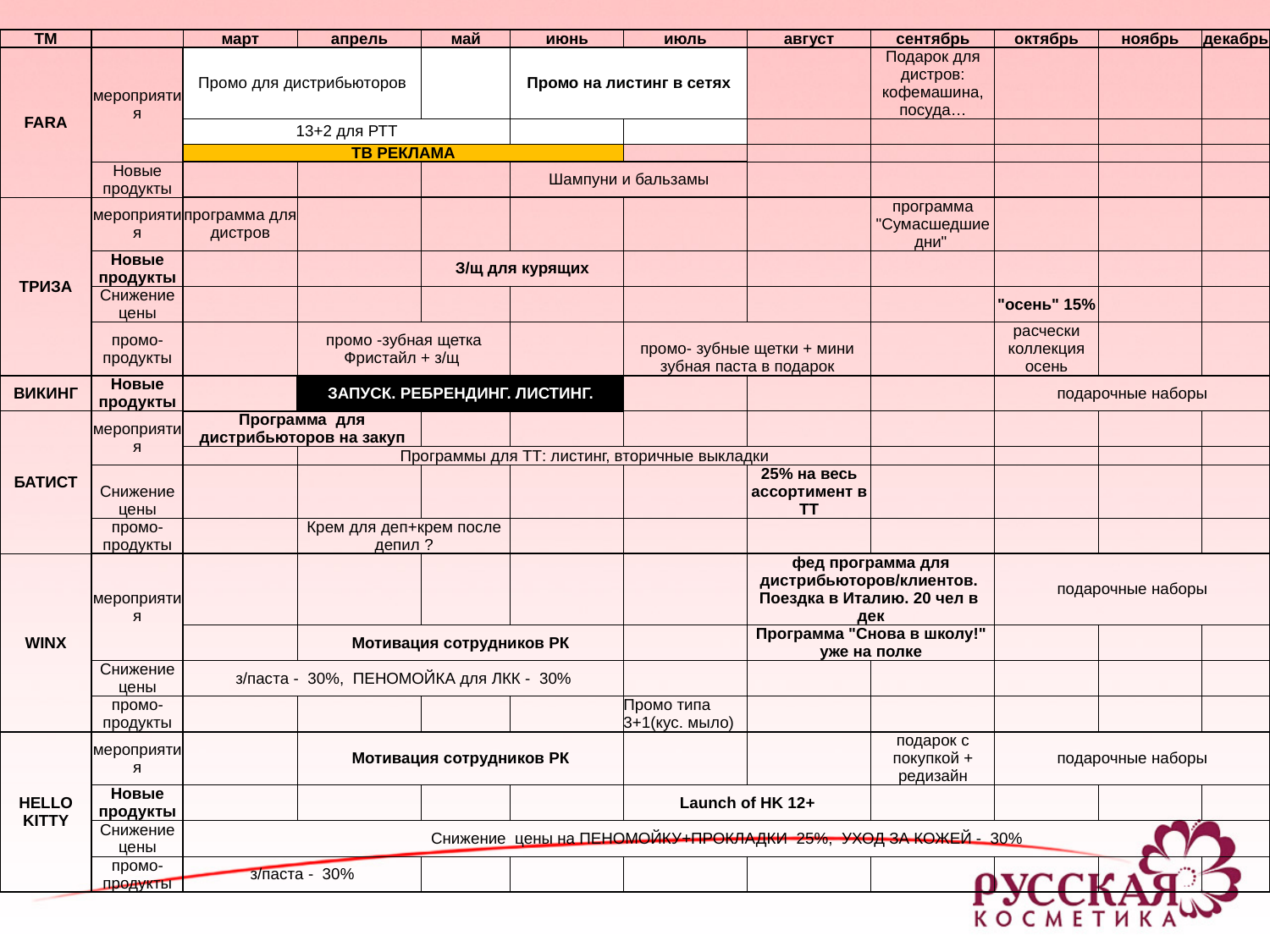

| ТМ |  | март | апрель | май | июнь | июль | август | сентябрь | октябрь | ноябрь | декабрь |
| --- | --- | --- | --- | --- | --- | --- | --- | --- | --- | --- | --- |
| FARA | мероприятия | Промо для дистрибьюторов |  |  | Промо на листинг в сетях |  |  | Подарок для дистров: кофемашина, посуда… |  |  |  |
|  |  | 13+2 для РТТ |  |  |  |  |  |  |  |  |  |
|  |  | ТВ РЕКЛАМА |  |  |  |  |  |  |  |  |  |
|  | Новые продукты |  |  |  | Шампуни и бальзамы |  |  |  |  |  |  |
| ТРИЗА | мероприятия | программа для дистров |  |  |  |  |  | программа "Сумасшедшие дни" |  |  |  |
|  | Новые продукты |  |  | З/щ для курящих |  |  |  |  |  |  |  |
|  | Снижение цены |  |  |  |  |  |  |  | "осень" 15% |  |  |
|  | промо-продукты |  | промо -зубная щетка Фристайл + з/щ |  |  | промо- зубные щетки + мини зубная паста в подарок |  |  | расчески коллекция осень |  |  |
| ВИКИНГ | Новые продукты |  | ЗАПУСК. РЕБРЕНДИНГ. ЛИСТИНГ. |  |  |  |  |  | подарочные наборы |  |  |
| БАТИСТ | мероприятия | Программа для дистрибьюторов на закуп |  |  |  |  |  |  |  |  |  |
|  |  |  | Программы для ТТ: листинг, вторичные выкладки |  |  |  |  |  |  |  |  |
|  | Снижение цены |  |  |  |  |  | 25% на весь ассортимент в ТТ |  |  |  |  |
|  | промо-продукты |  | Крем для деп+крем после депил ? |  |  |  |  |  |  |  |  |
| WINX | мероприятия |  |  |  |  |  | фед программа для дистрибьюторов/клиентов. Поездка в Италию. 20 чел в дек |  | подарочные наборы |  |  |
|  |  |  | Мотивация сотрудников РК |  |  |  | Программа "Снова в школу!" уже на полке |  |  |  |  |
|  | Снижение цены | з/паста - 30%, ПЕНОМОЙКА для ЛКК - 30% |  |  |  |  |  |  |  |  |  |
|  | промо-продукты |  |  |  |  | Промо типа 3+1(кус. мыло) |  |  |  |  |  |
| HELLO KITTY | мероприятия |  | Мотивация сотрудников РК |  |  |  |  | подарок с покупкой + редизайн | подарочные наборы |  |  |
|  | Новые продукты |  |  |  |  | Launch of HK 12+ |  |  |  |  |  |
|  | Снижение цены | Снижение цены на ПЕНОМОЙКУ+ПРОКЛАДКИ 25%, УХОД ЗА КОЖЕЙ - 30% |  |  |  |  |  |  |  |  |  |
|  | промо-продукты | з/паста - 30% |  |  |  |  |  |  |  |  |  |